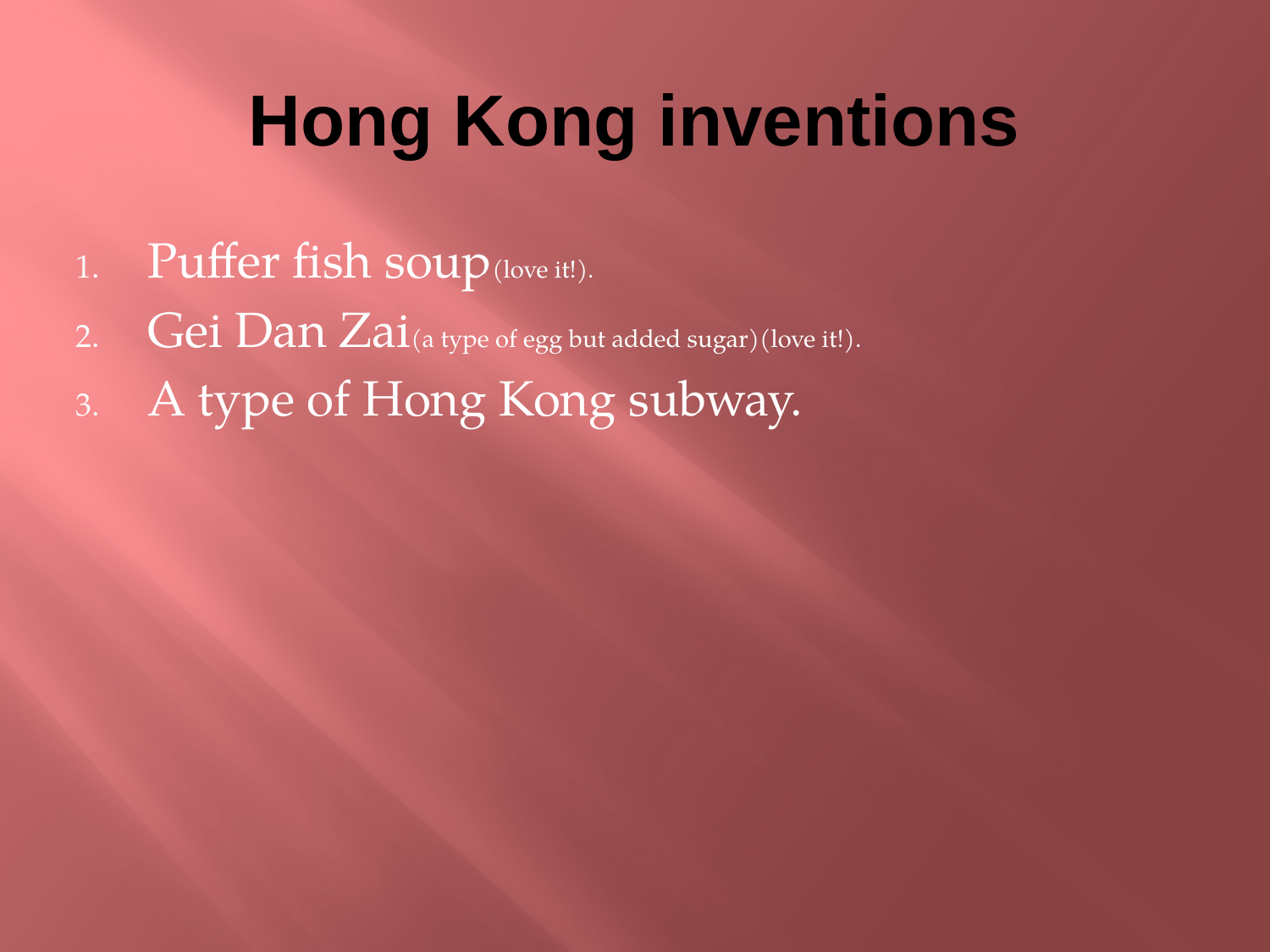

# Hong Kong inventions
Puffer fish soup(love it!).
Gei Dan Zai(a type of egg but added sugar)(love it!).
A type of Hong Kong subway.